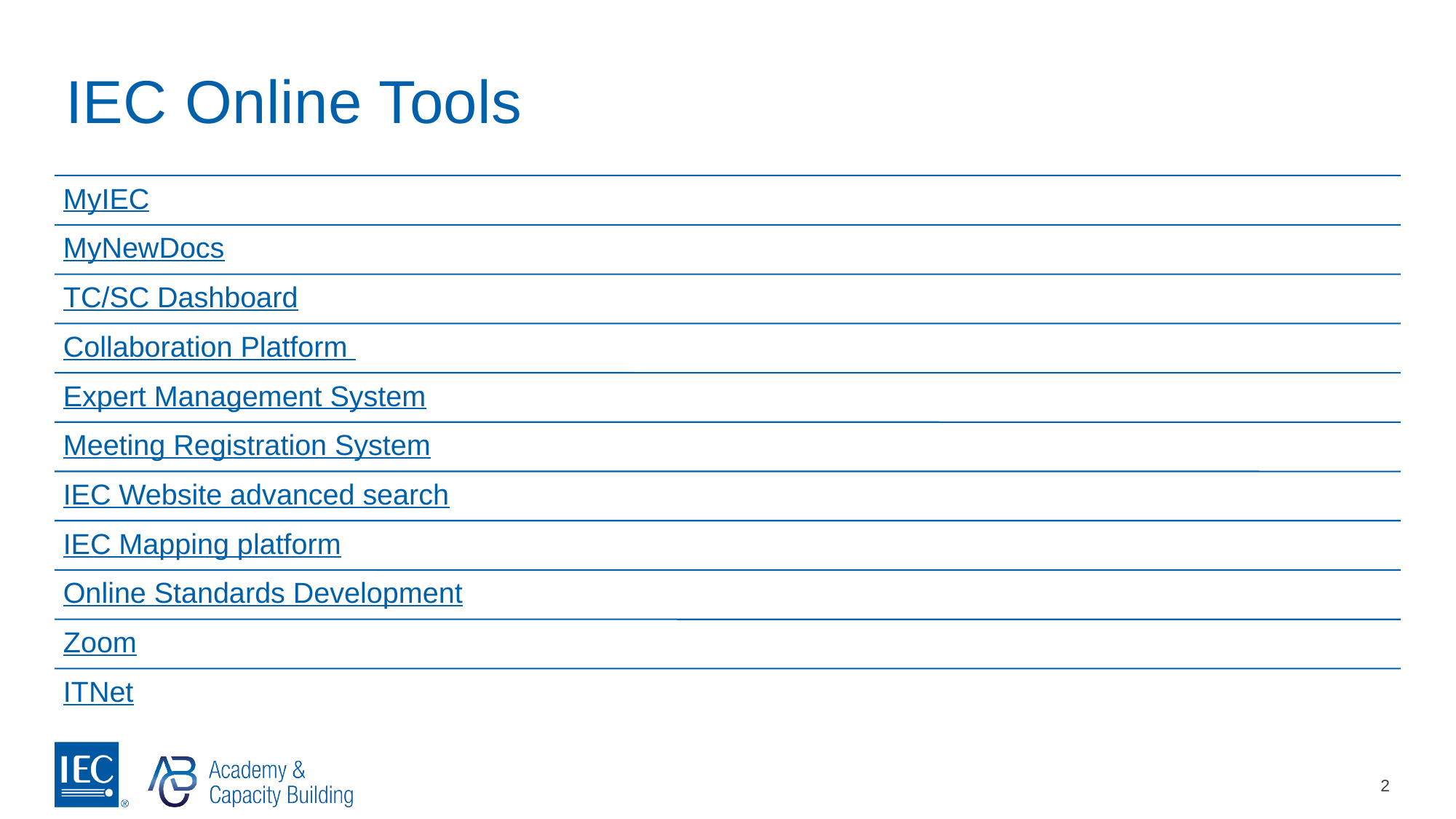

# IEC Online Tools
MyIEC
MyNewDocs
TC/SC Dashboard
Collaboration Platform
Expert Management System
Meeting Registration System
IEC Website advanced search
IEC Mapping platform
Online Standards Development
Zoom
ITNet
2